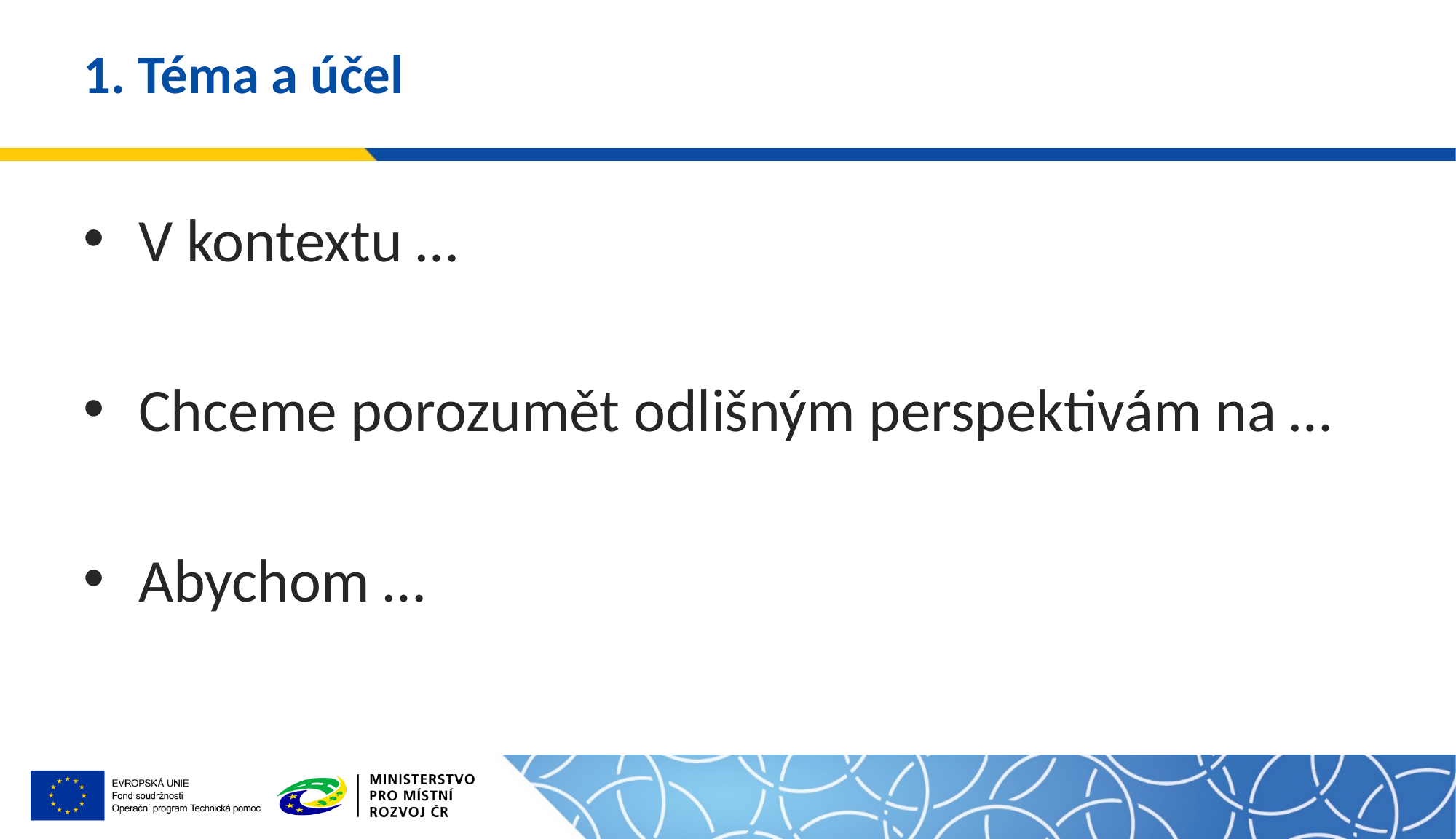

# 1. Téma a účel
V kontextu …

Chceme porozumět odlišným perspektivám na …

Abychom …